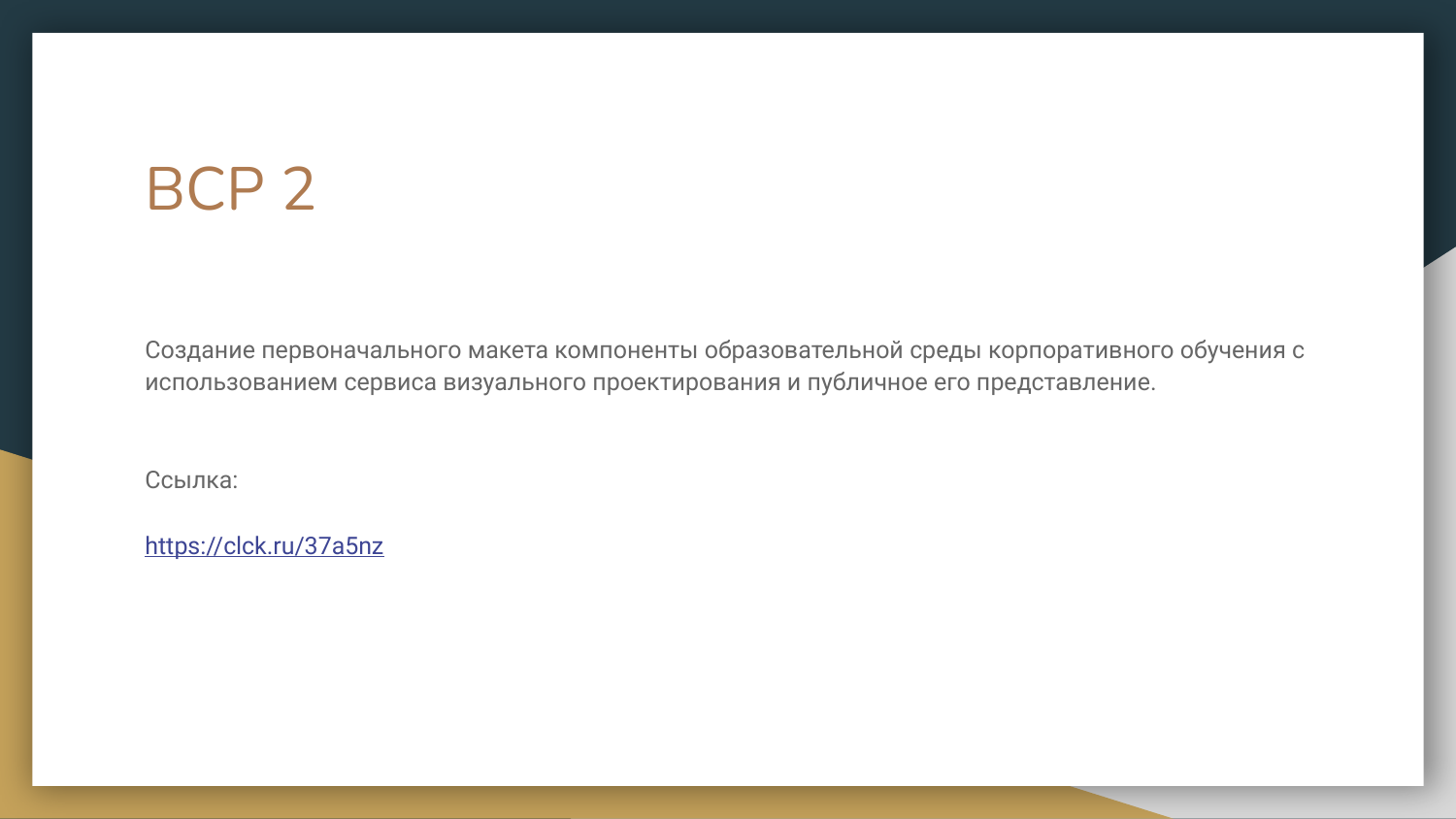

# ВСР 2
Создание первоначального макета компоненты образовательной среды корпоративного обучения с использованием сервиса визуального проектирования и публичное его представление.

Ссылка:

https://clck.ru/37a5nz